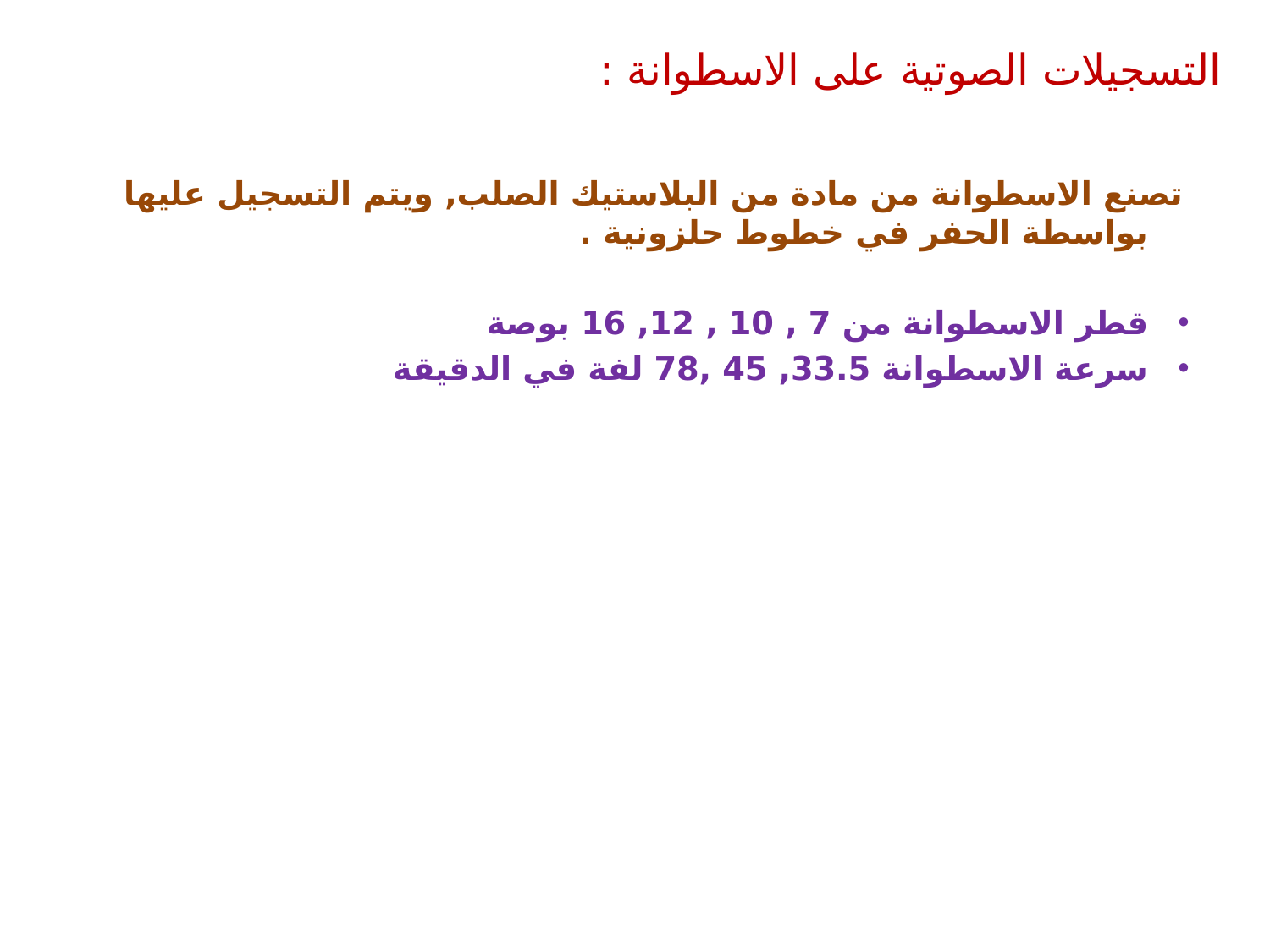

# التسجيلات الصوتية على الاسطوانة :
تصنع الاسطوانة من مادة من البلاستيك الصلب, ويتم التسجيل عليها بواسطة الحفر في خطوط حلزونية .

قطر الاسطوانة من 7 , 10 , 12, 16 بوصة
سرعة الاسطوانة 33.5, 45 ,78 لفة في الدقيقة